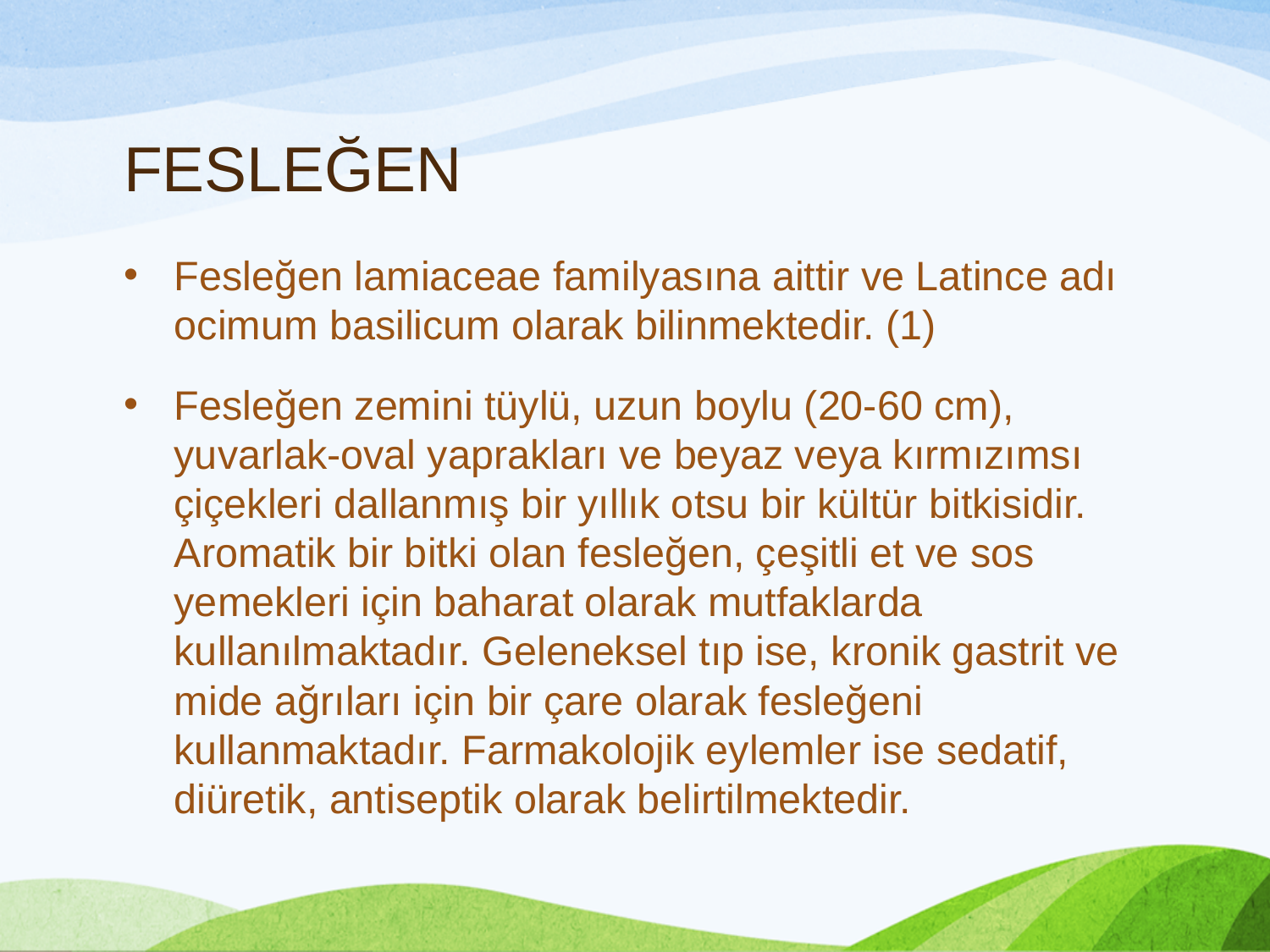

# FESLEĞEN
Fesleğen lamiaceae familyasına aittir ve Latince adı ocimum basilicum olarak bilinmektedir. (1)
Fesleğen zemini tüylü, uzun boylu (20-60 cm), yuvarlak-oval yaprakları ve beyaz veya kırmızımsı çiçekleri dallanmış bir yıllık otsu bir kültür bitkisidir. Aromatik bir bitki olan fesleğen, çeşitli et ve sos yemekleri için baharat olarak mutfaklarda kullanılmaktadır. Geleneksel tıp ise, kronik gastrit ve mide ağrıları için bir çare olarak fesleğeni kullanmaktadır. Farmakolojik eylemler ise sedatif, diüretik, antiseptik olarak belirtilmektedir.